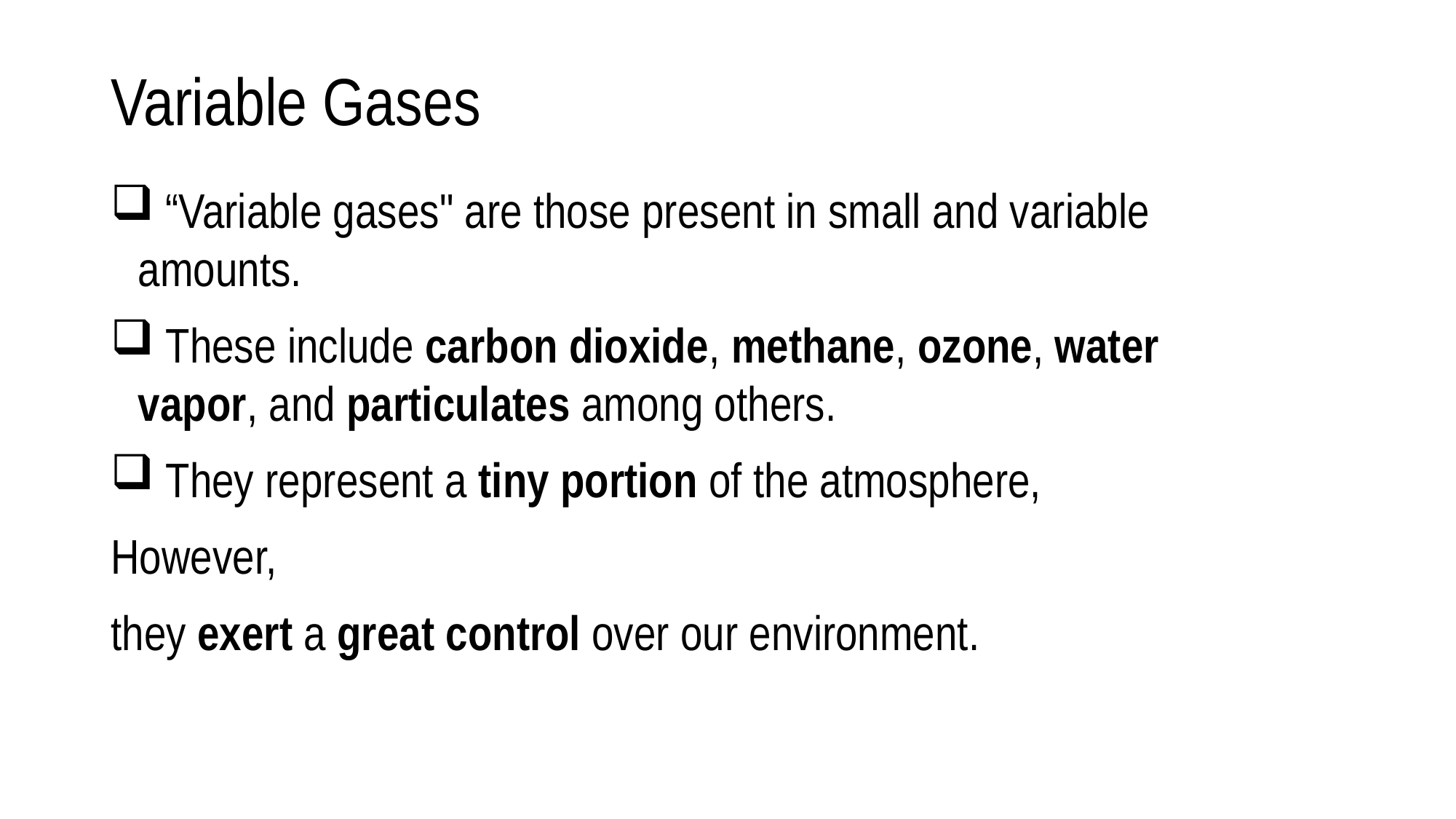

# Variable Gases
 “Variable gases" are those present in small and variable amounts.
 These include carbon dioxide, methane, ozone, water vapor, and particulates among others.
 They represent a tiny portion of the atmosphere,
However,
they exert a great control over our environment.